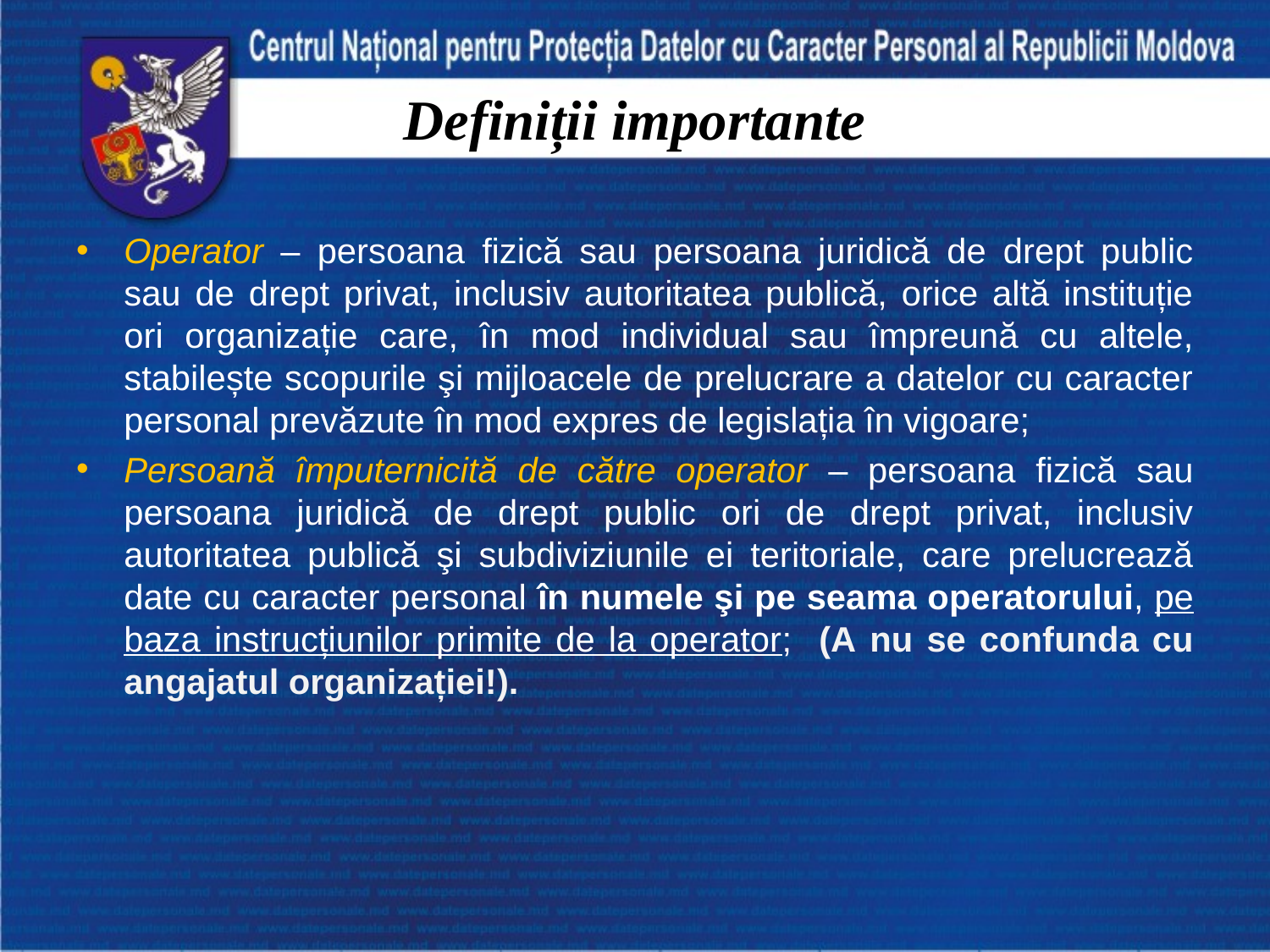

# Definiții importante
Operator – persoana fizică sau persoana juridică de drept public sau de drept privat, inclusiv autoritatea publică, orice altă instituție ori organizație care, în mod individual sau împreună cu altele, stabilește scopurile şi mijloacele de prelucrare a datelor cu caracter personal prevăzute în mod expres de legislația în vigoare;
Persoană împuternicită de către operator – persoana fizică sau persoana juridică de drept public ori de drept privat, inclusiv autoritatea publică şi subdiviziunile ei teritoriale, care prelucrează date cu caracter personal în numele şi pe seama operatorului, pe baza instrucțiunilor primite de la operator;  (A nu se confunda cu angajatul organizației!).